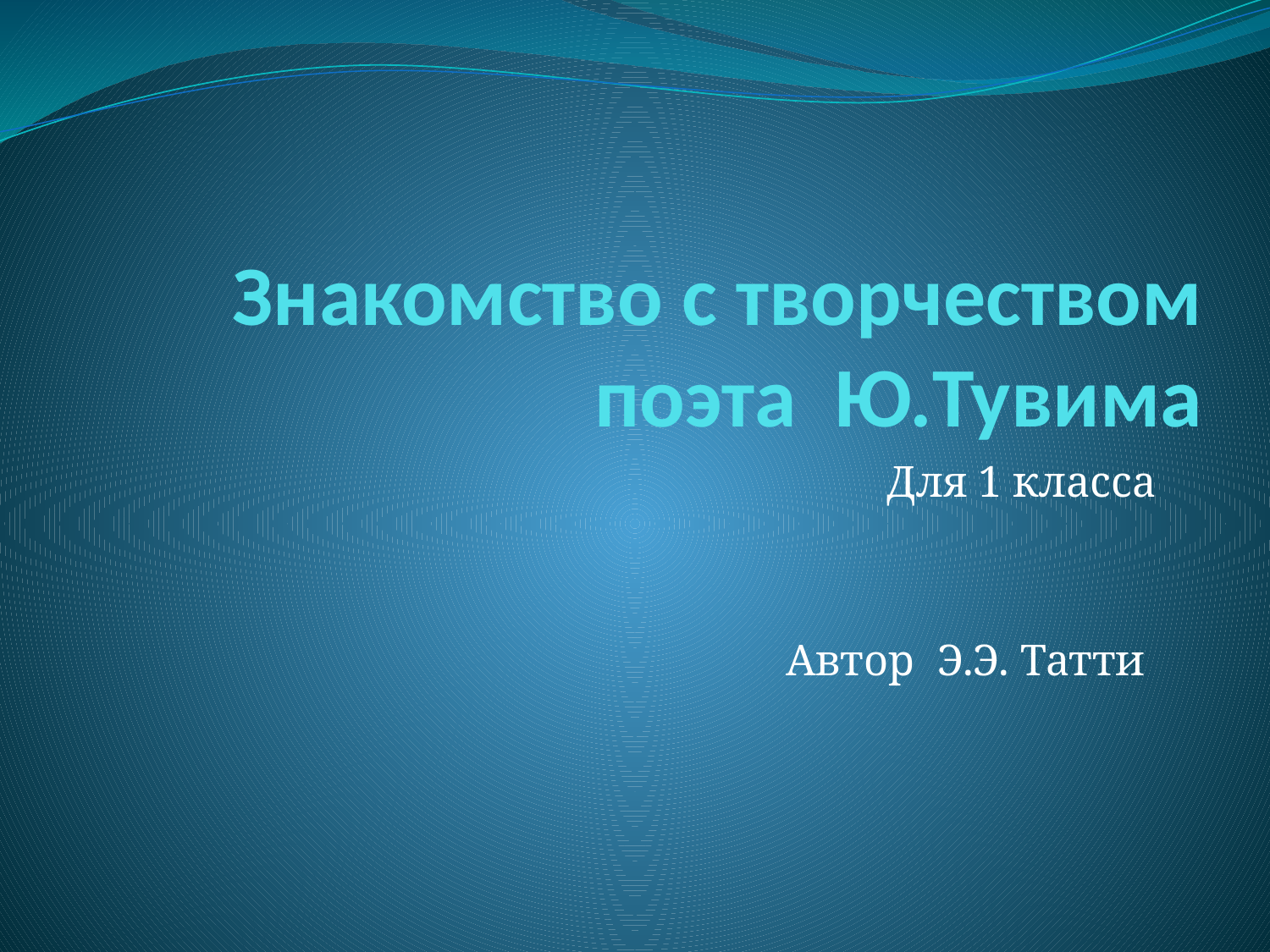

# Знакомство с творчеством поэта  Ю.Тувима
Для 1 класса

Автор  Э.Э. Татти